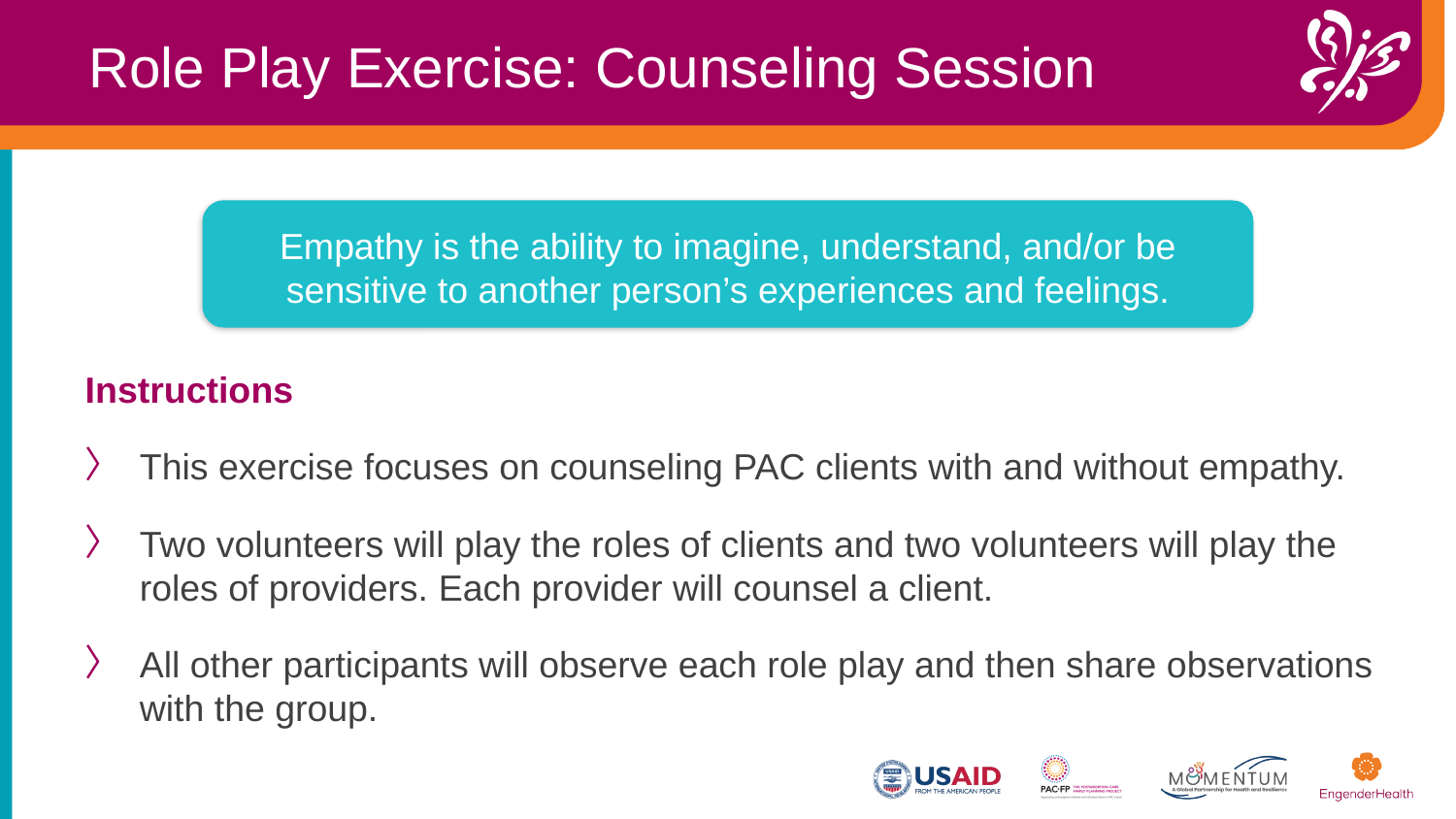

Role Play Exercise: Counseling Session

Empathy is the ability to imagine, understand, and/or be sensitive to another person’s experiences and feelings.
Instructions
This exercise focuses on counseling PAC clients with and without empathy.​
Two volunteers will play the roles of clients and two volunteers will play the roles of providers.​ Each provider will counsel a client.​
All other participants will observe each role play and then share observations with the group.